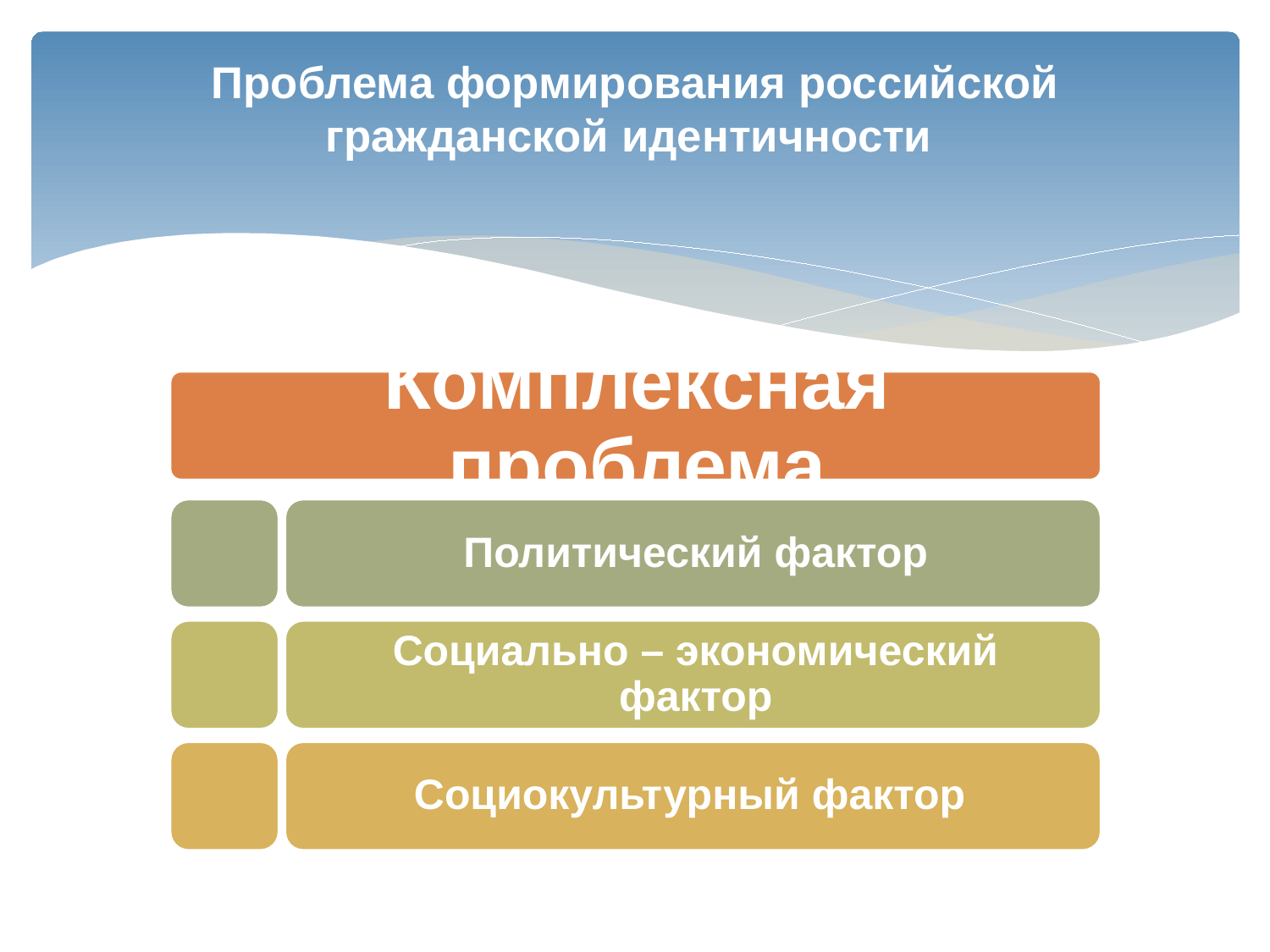

# Проблема формирования российской гражданской идентичности
Комплексная проблема
Политический фактор
Социально – экономический фактор
Социокультурный фактор